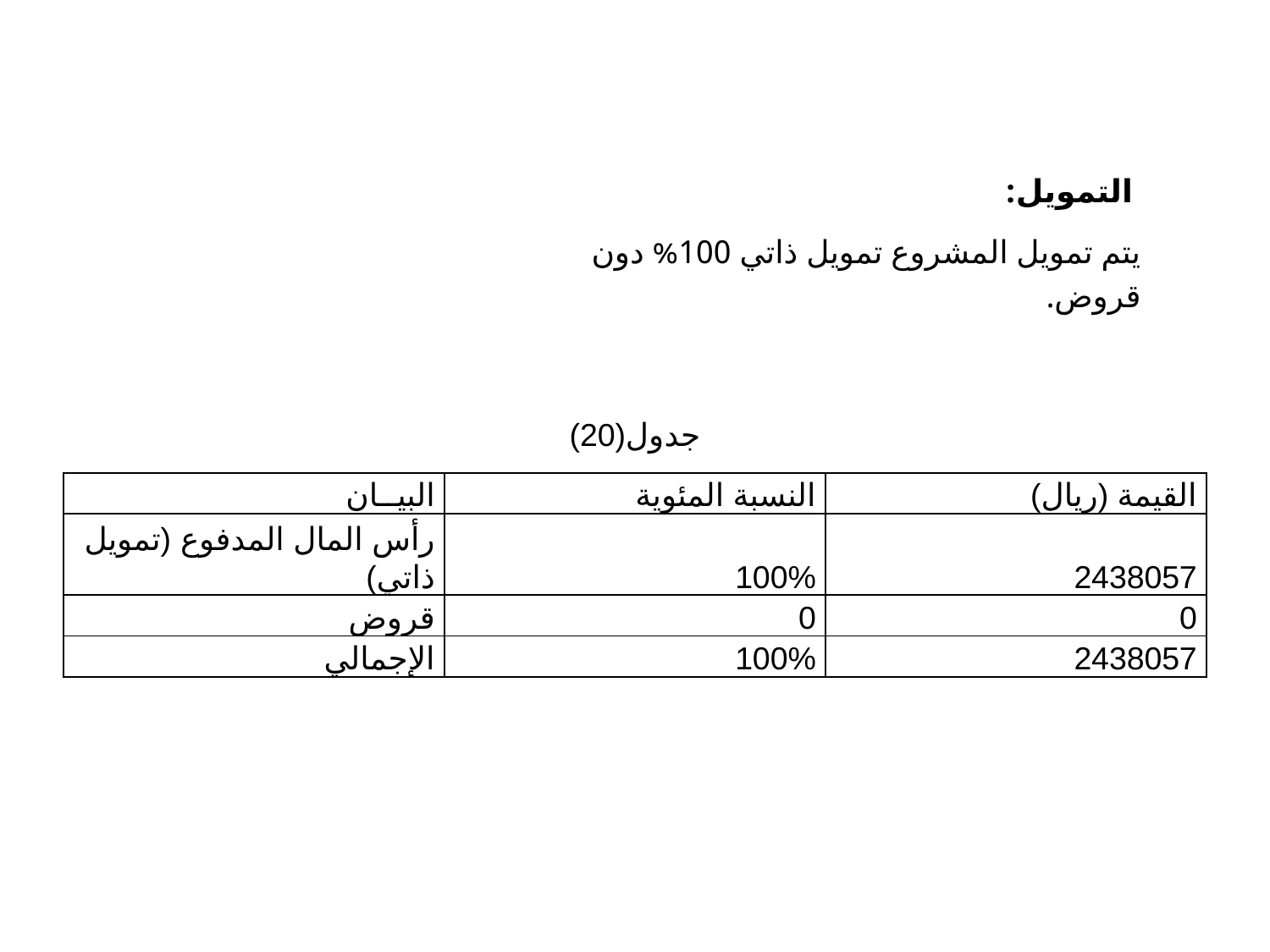

التمويل:
يتم تمويل المشروع تمويل ذاتي 100% دون قروض.
جدول(20)
| البيــان | النسبة المئوية | القيمة (ريال) |
| --- | --- | --- |
| رأس المال المدفوع (تمويل ذاتي) | 100% | 2438057 |
| قروض | 0 | 0 |
| الإجمالي | 100% | 2438057 |